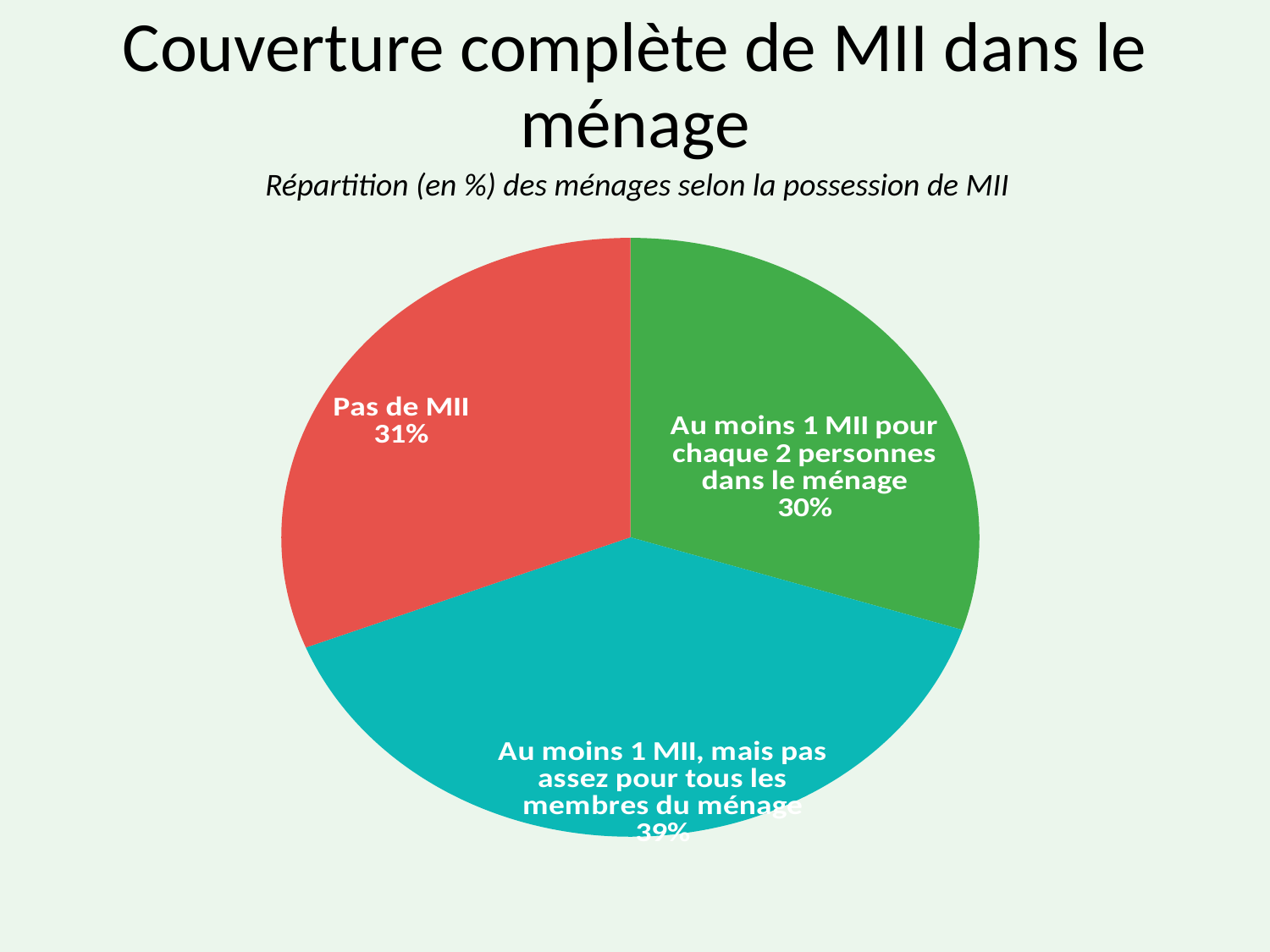

# Couverture complète de MII dans le ménage
Répartition (en %) des ménages selon la possession de MII

### Chart

| Category | Series 1 |
|---|---|
| Au moins 1 MII pour chaque 2 personnes dans le ménage | 30.0 |
| Au moins 1 MII, mais pas assez pour tous les membres du ménage | 39.0 |
| Pas de MII | 31.0 |